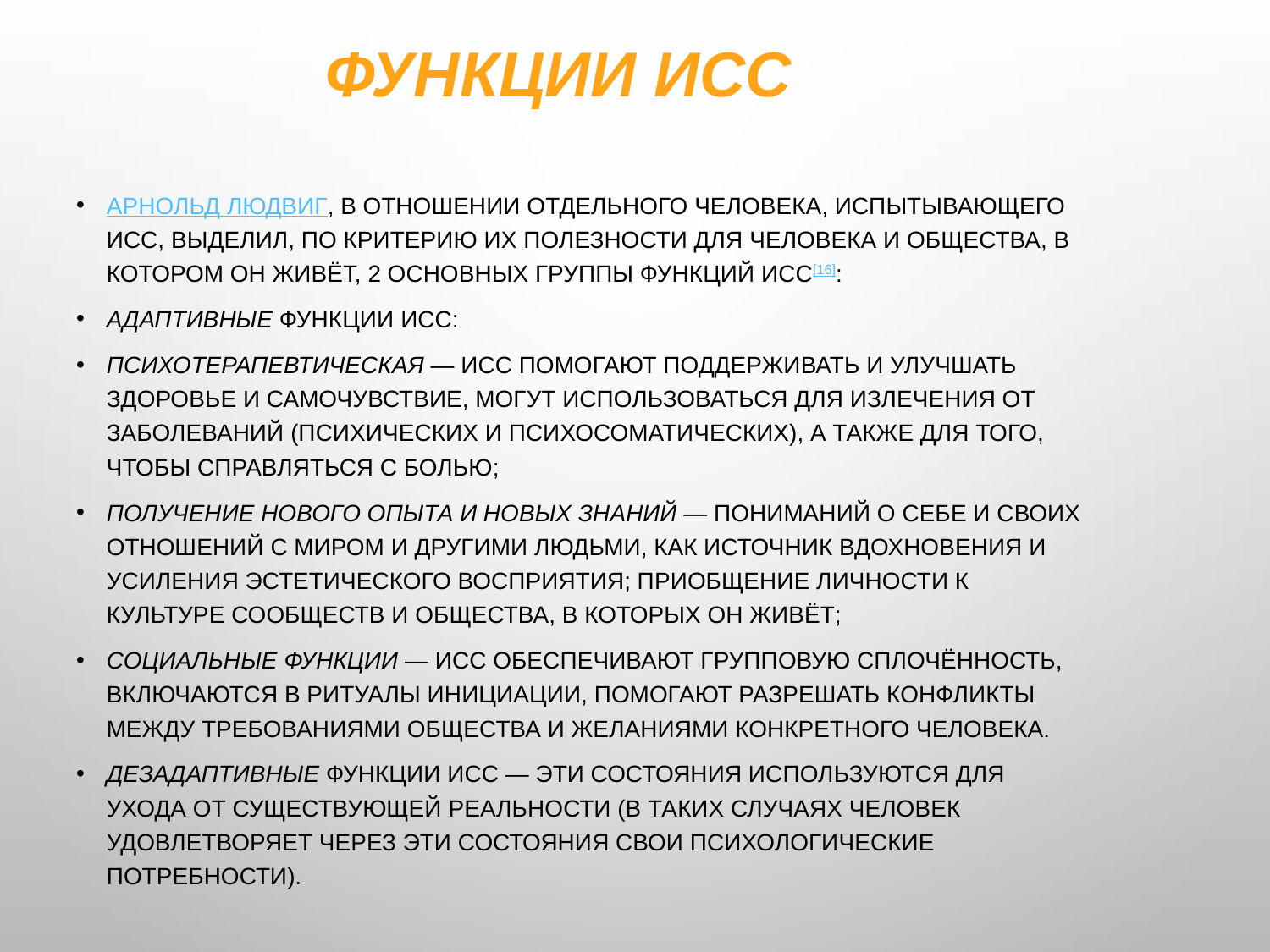

# Функции ИСС
Арнольд Людвиг, в отношении отдельного человека, испытывающего ИСС, выделил, по критерию их полезности для человека и общества, в котором он живёт, 2 основных группы функций ИСС[16]:
адаптивные функции ИСС:
психотерапевтическая — ИСС помогают поддерживать и улучшать здоровье и самочувствие, могут использоваться для излечения от заболеваний (психических и психосоматических), а также для того, чтобы справляться с болью;
получение нового опыта и новых знаний — пониманий о себе и своих отношений с миром и другими людьми, как источник вдохновения и усиления эстетического восприятия; приобщение личности к культуре сообществ и общества, в которых он живёт;
социальные функции — ИСС обеспечивают групповую сплочённость, включаются в ритуалы инициации, помогают разрешать конфликты между требованиями общества и желаниями конкретного человека.
дезадаптивные функции ИСС — эти состояния используются для ухода от существующей реальности (в таких случаях человек удовлетворяет через эти состояния свои психологические потребности).